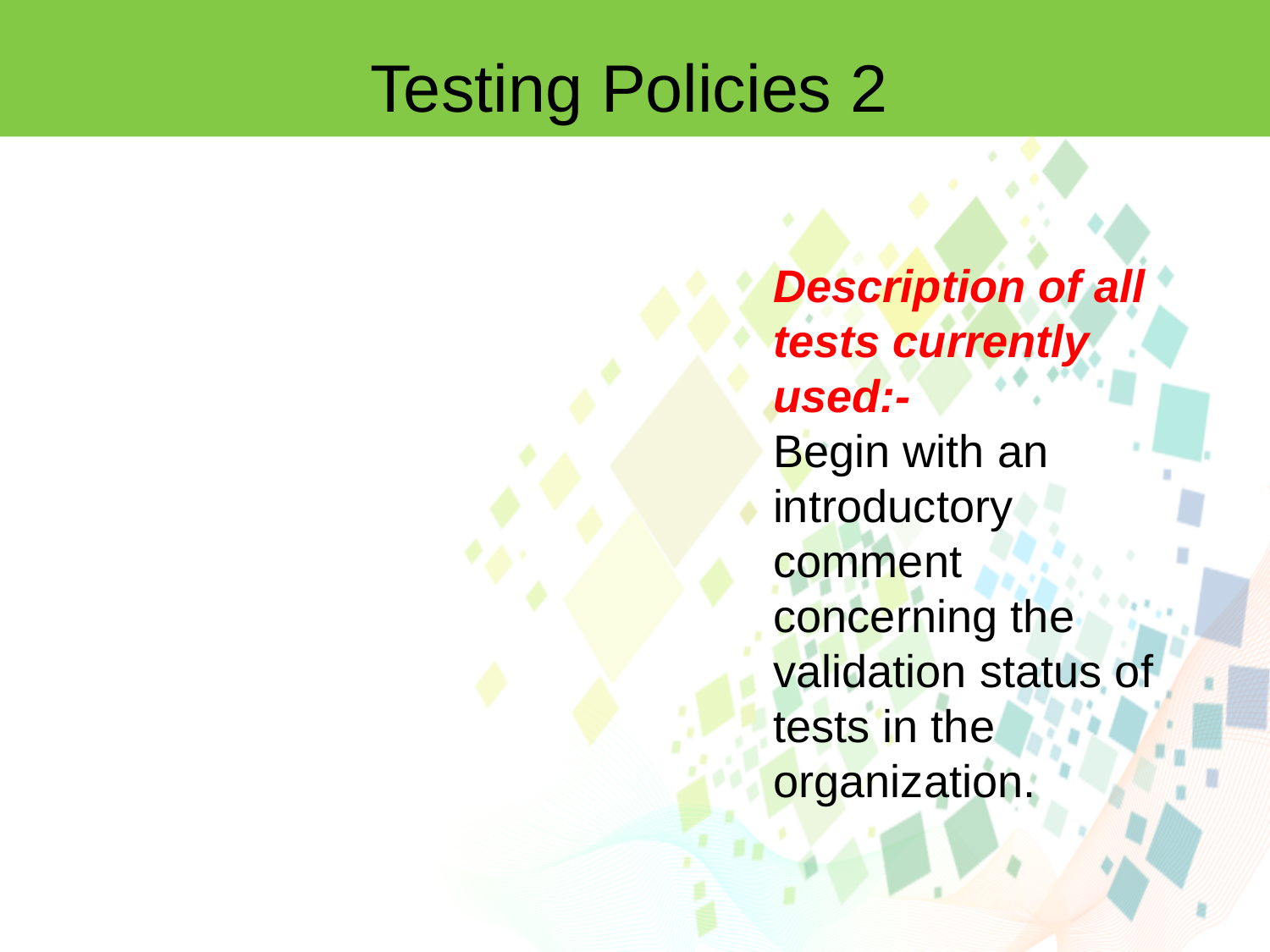

Testing Policies 2
Description of all tests currently used:-
Begin with an introductory comment concerning the validation status of tests in the organization.